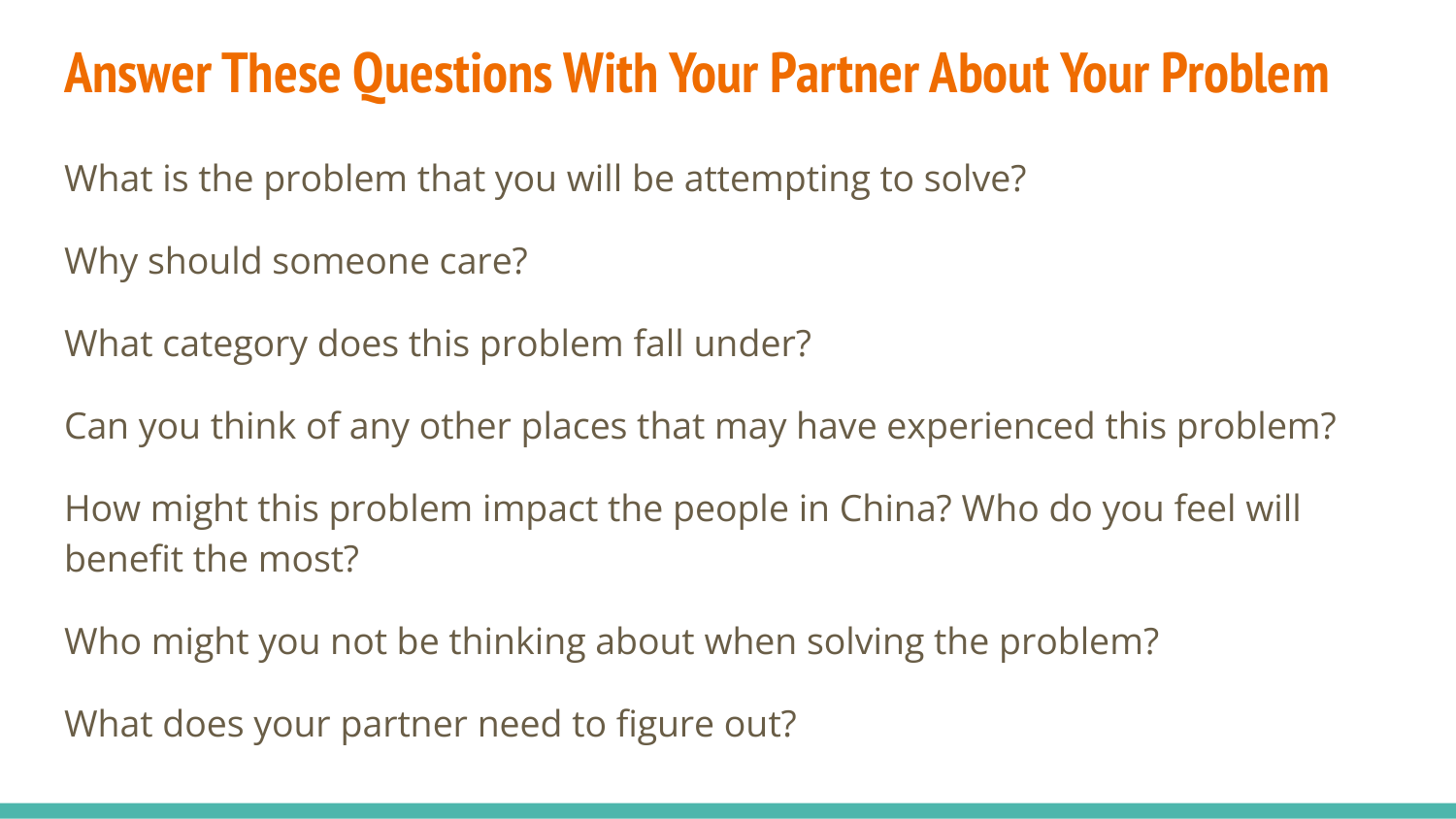

# Answer These Questions With Your Partner About Your Problem
What is the problem that you will be attempting to solve?
Why should someone care?
What category does this problem fall under?
Can you think of any other places that may have experienced this problem?
How might this problem impact the people in China? Who do you feel will benefit the most?
Who might you not be thinking about when solving the problem?
What does your partner need to figure out?